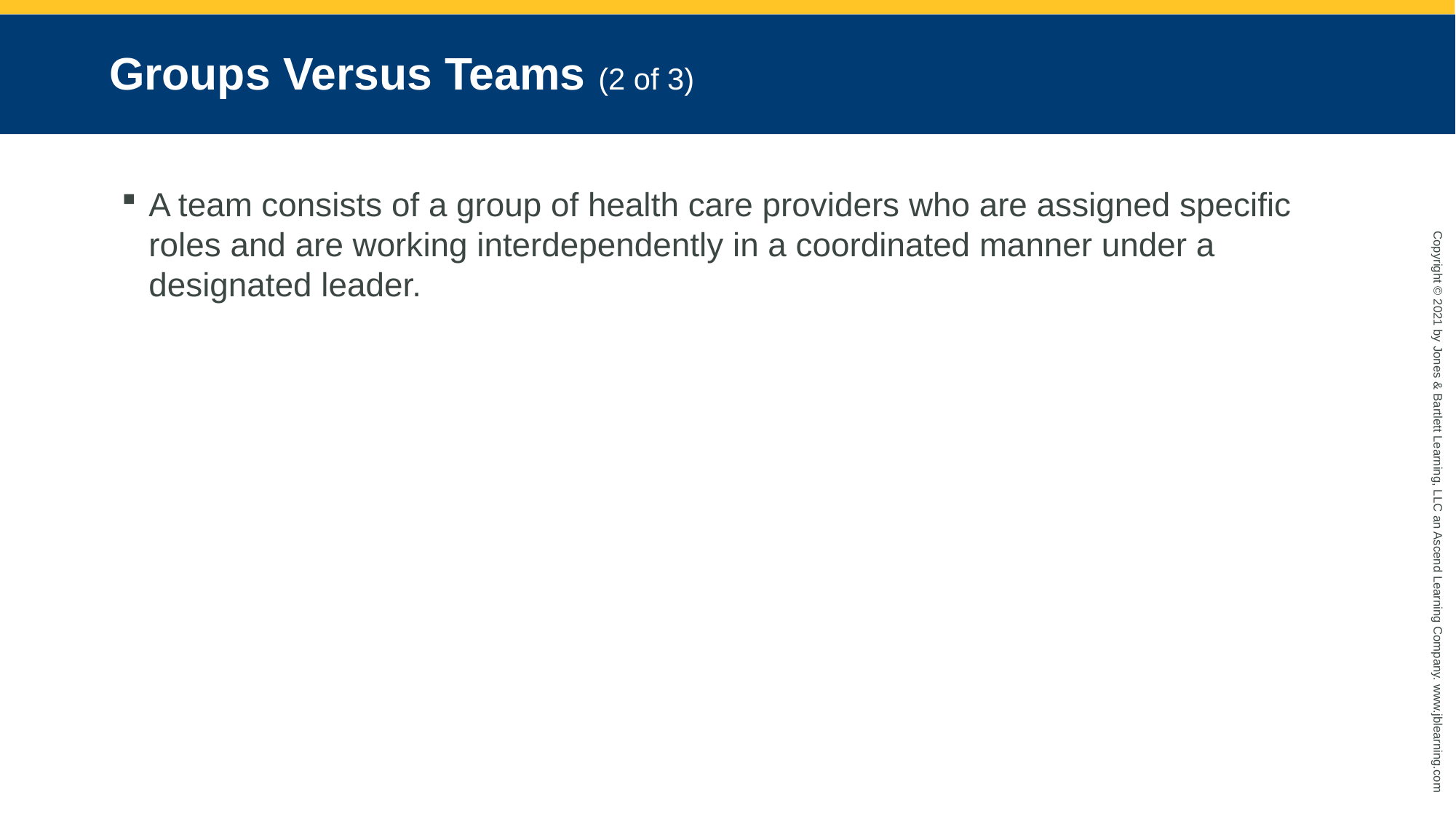

# Groups Versus Teams (2 of 3)
A team consists of a group of health care providers who are assigned specific roles and are working interdependently in a coordinated manner under a designated leader.